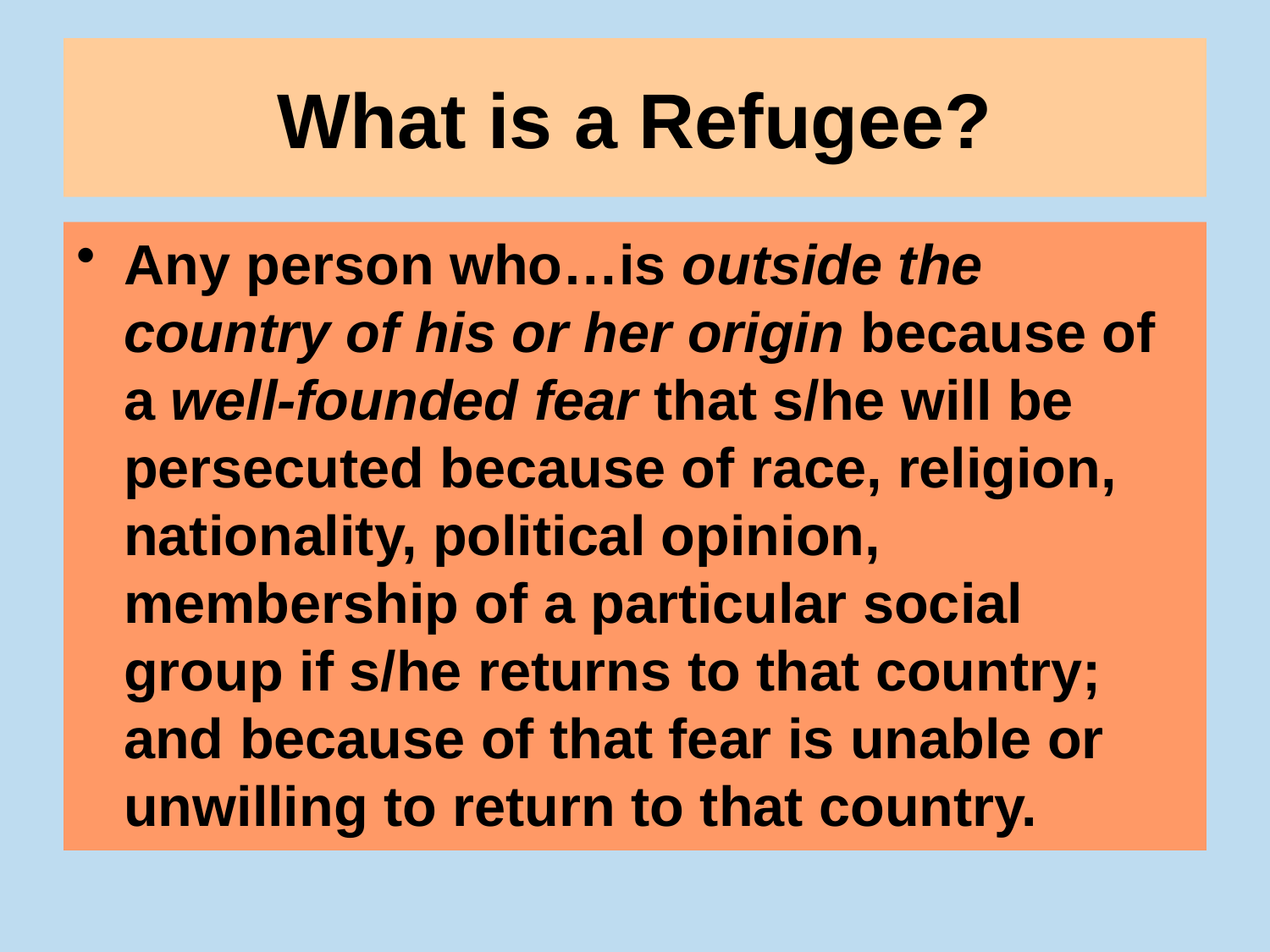

# What is a Refugee?
Any person who…is outside the country of his or her origin because of a well-founded fear that s/he will be persecuted because of race, religion, nationality, political opinion, membership of a particular social group if s/he returns to that country; and because of that fear is unable or unwilling to return to that country.